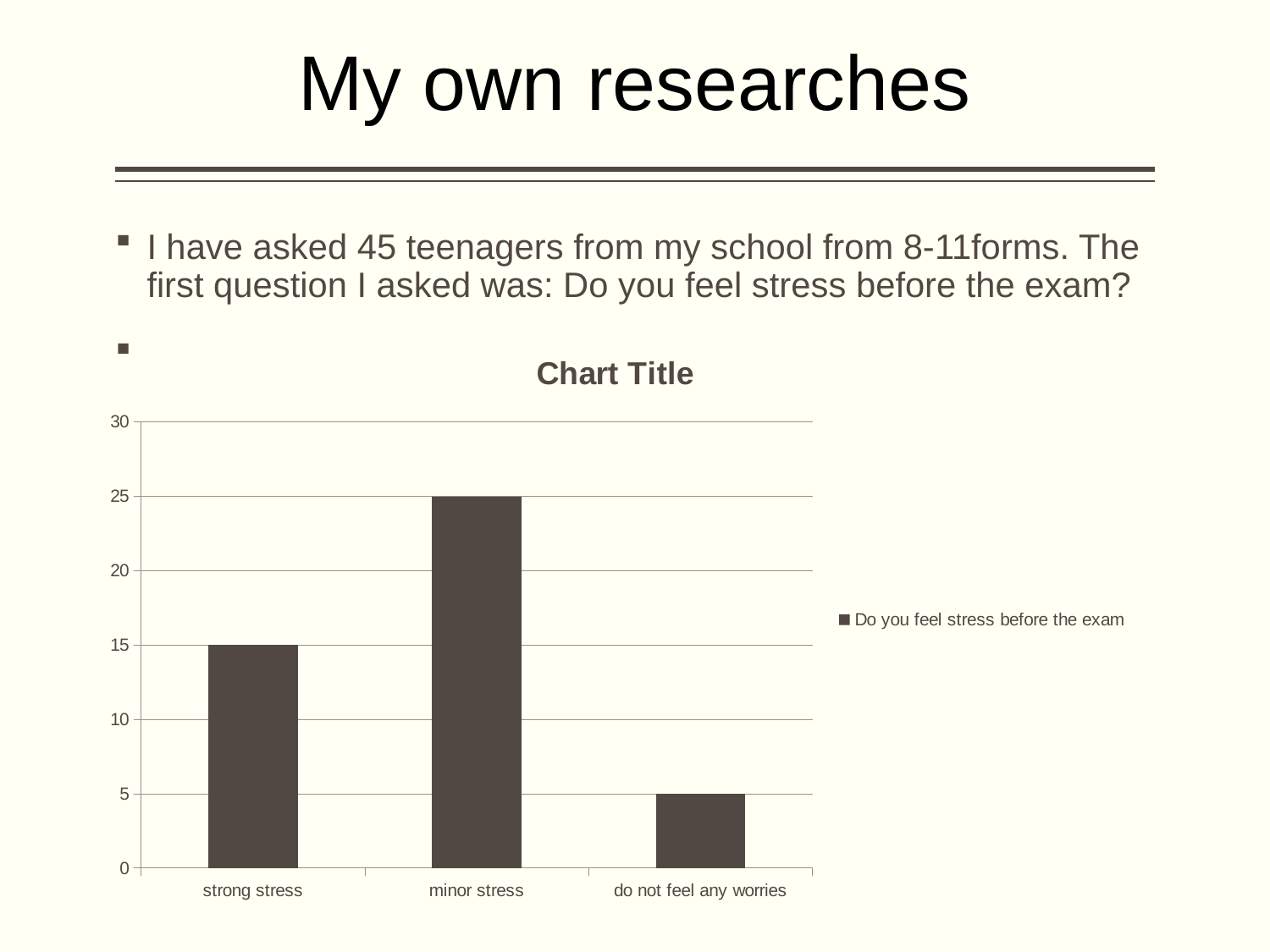

# My own researches
I have asked 45 teenagers from my school from 8-11forms. The first question I asked was: Do you feel stress before the exam?

[unsupported chart]